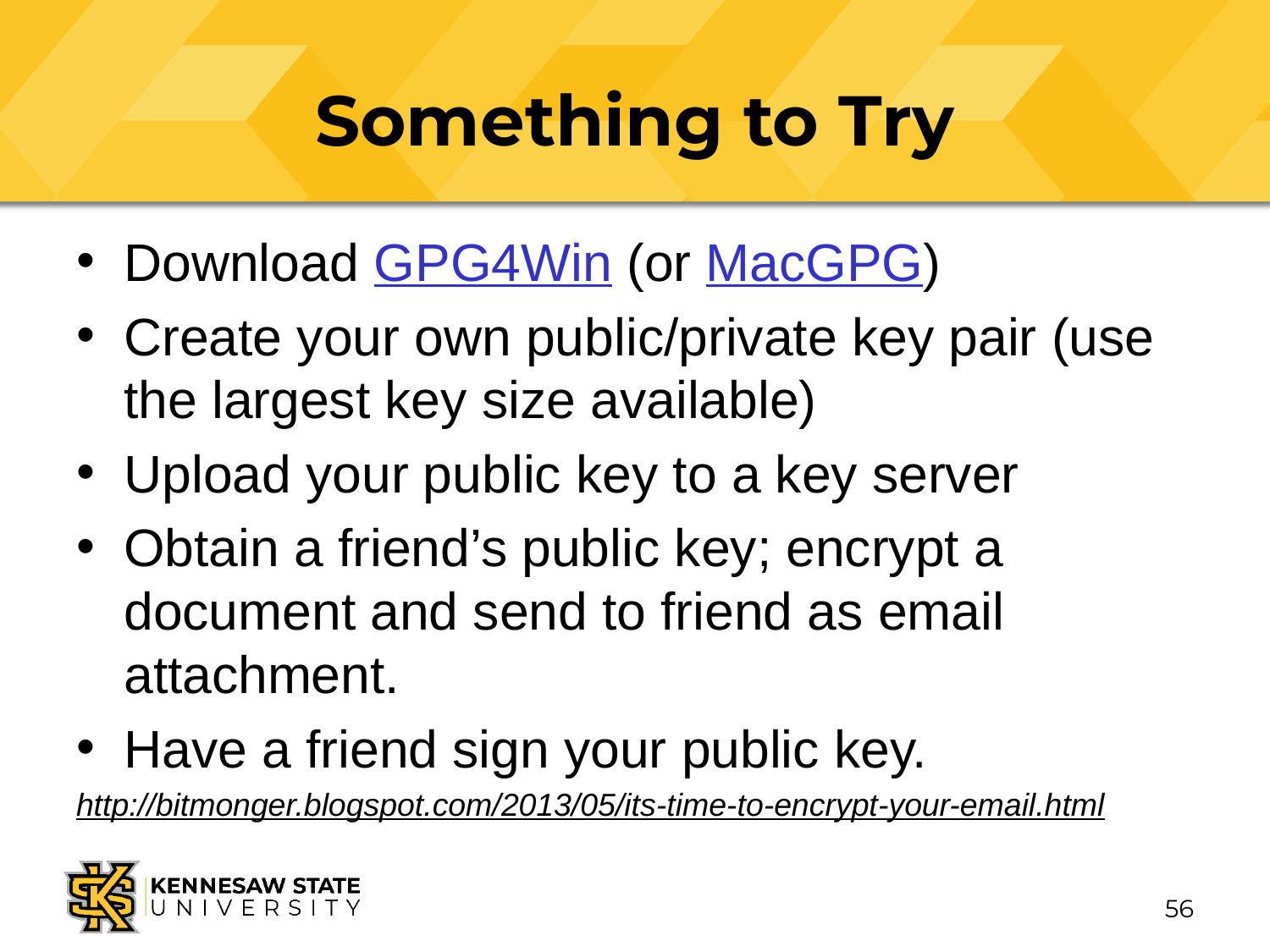

# Something to Try
Download GPG4Win (or MacGPG)
Create your own public/private key pair (use the largest key size available)
Upload your public key to a key server
Obtain a friend’s public key; encrypt a document and send to friend as email attachment.
Have a friend sign your public key.
http://bitmonger.blogspot.com/2013/05/its-time-to-encrypt-your-email.html
56